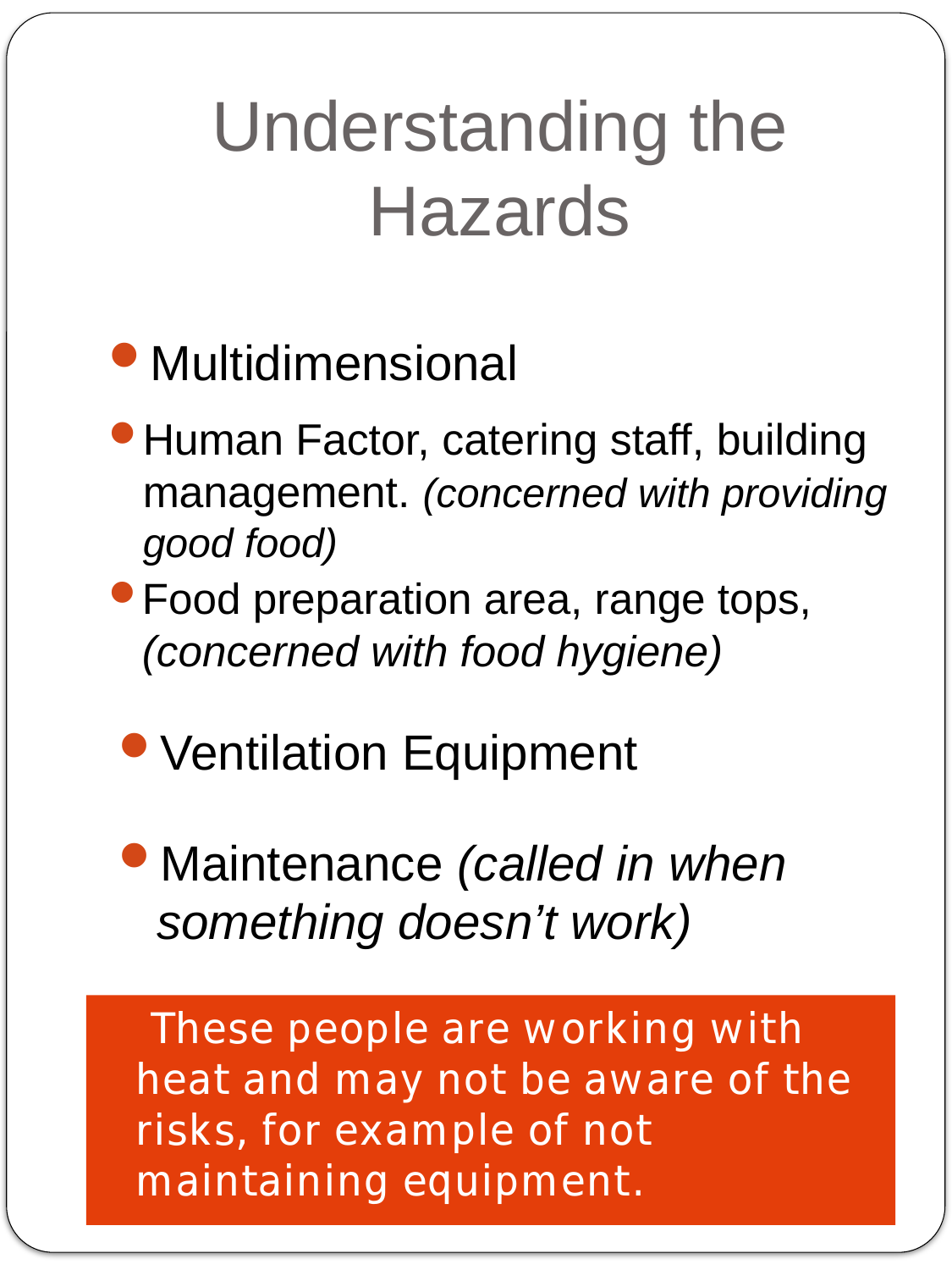

# Understanding the Hazards
Multidimensional
Human Factor, catering staff, building management. (concerned with providing good food)
Food preparation area, range tops, (concerned with food hygiene)
Ventilation Equipment
Maintenance (called in when something doesn’t work)
    These people are working with heat and may not be aware of the risks, for example of not maintaining equipment.